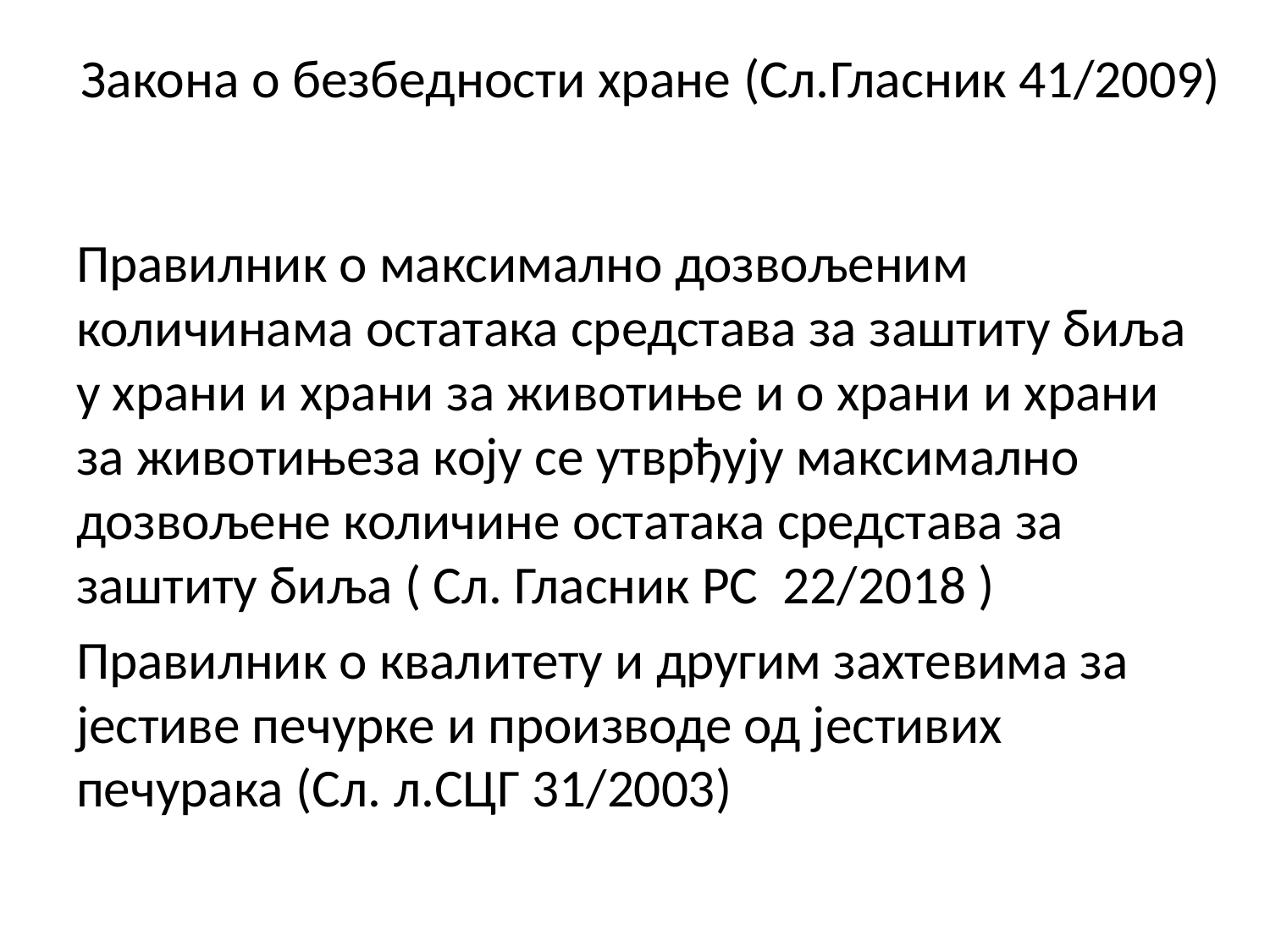

# Закона о безбедности хране (Сл.Гласник 41/2009)
Правилник о максимално дозвољеним количинама остатака средстава за заштиту биља у храни и храни за животиње и о храни и храни за животињеза коју се утврђују максимално дозвољене количине остатака средстава за заштиту биља ( Сл. Гласник РС  22/2018 )
Правилник о квалитету и другим захтевима за јестиве печурке и производе од јестивих печурака (Сл. л.СЦГ 31/2003)